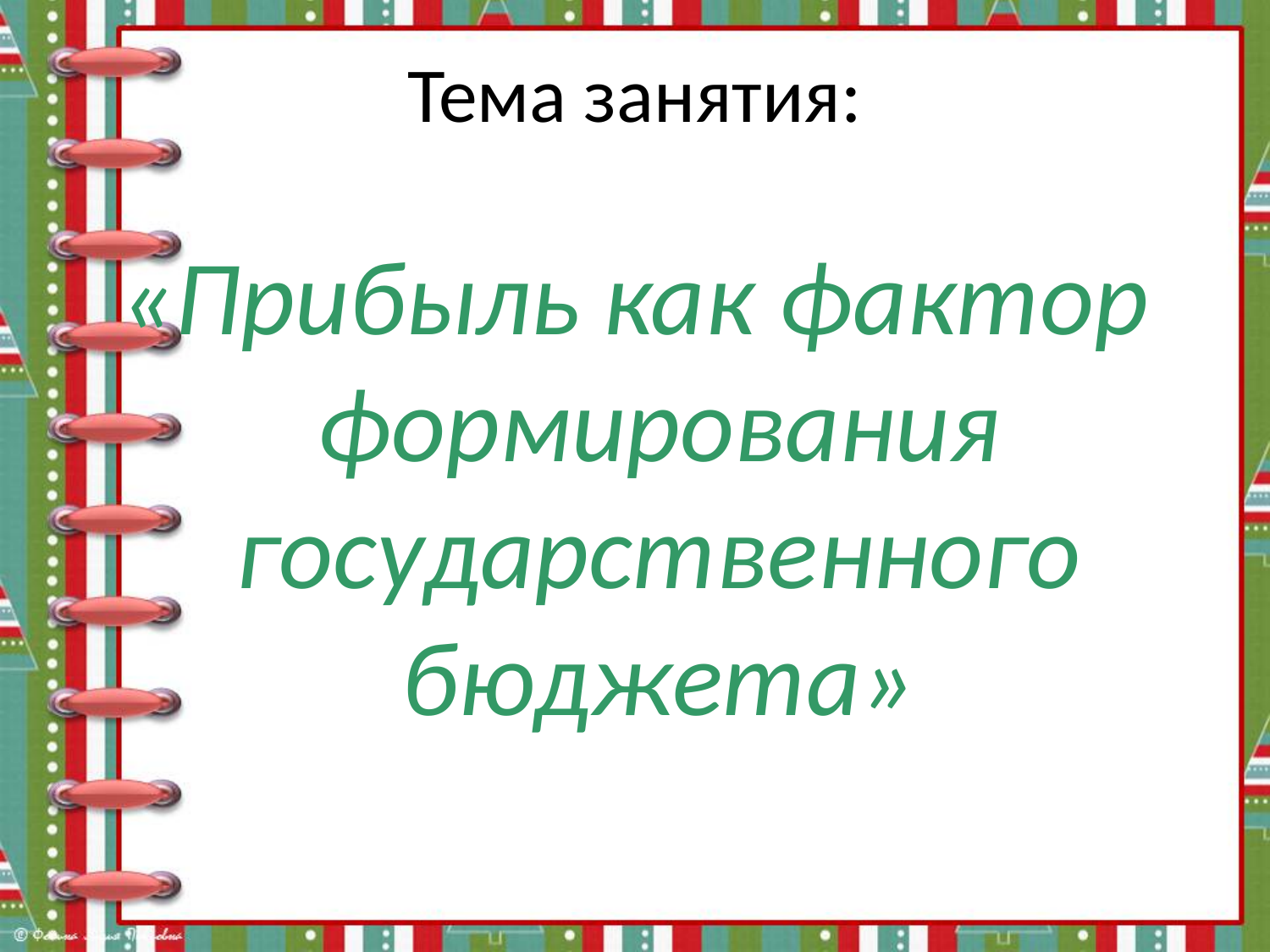

Тема занятия:
«Прибыль как фактор формирования государственного бюджета»